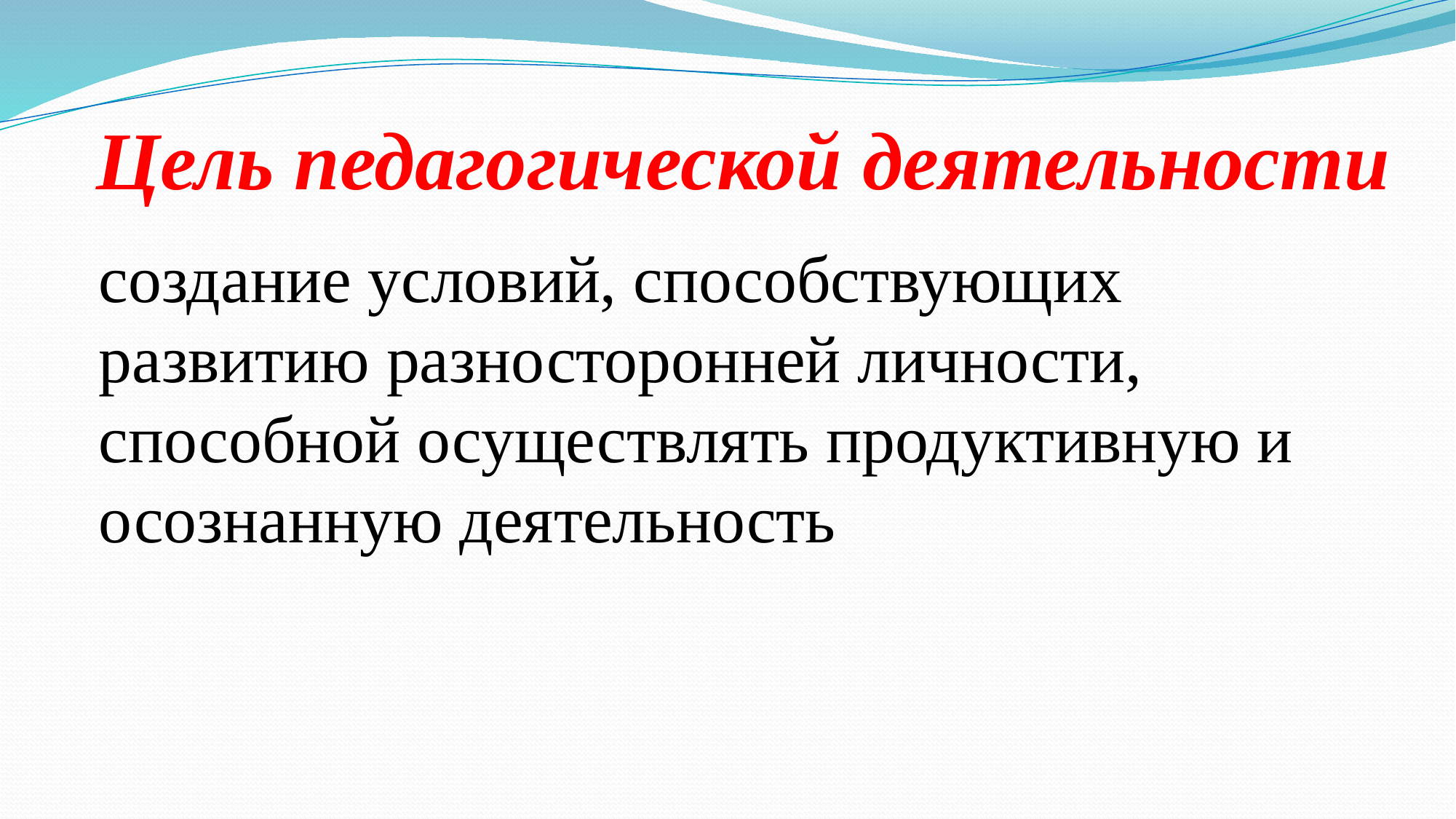

Цель педагогической деятельности
создание условий, способствующих развитию разносторонней личности, способной осуществлять продуктивную и осознанную деятельность